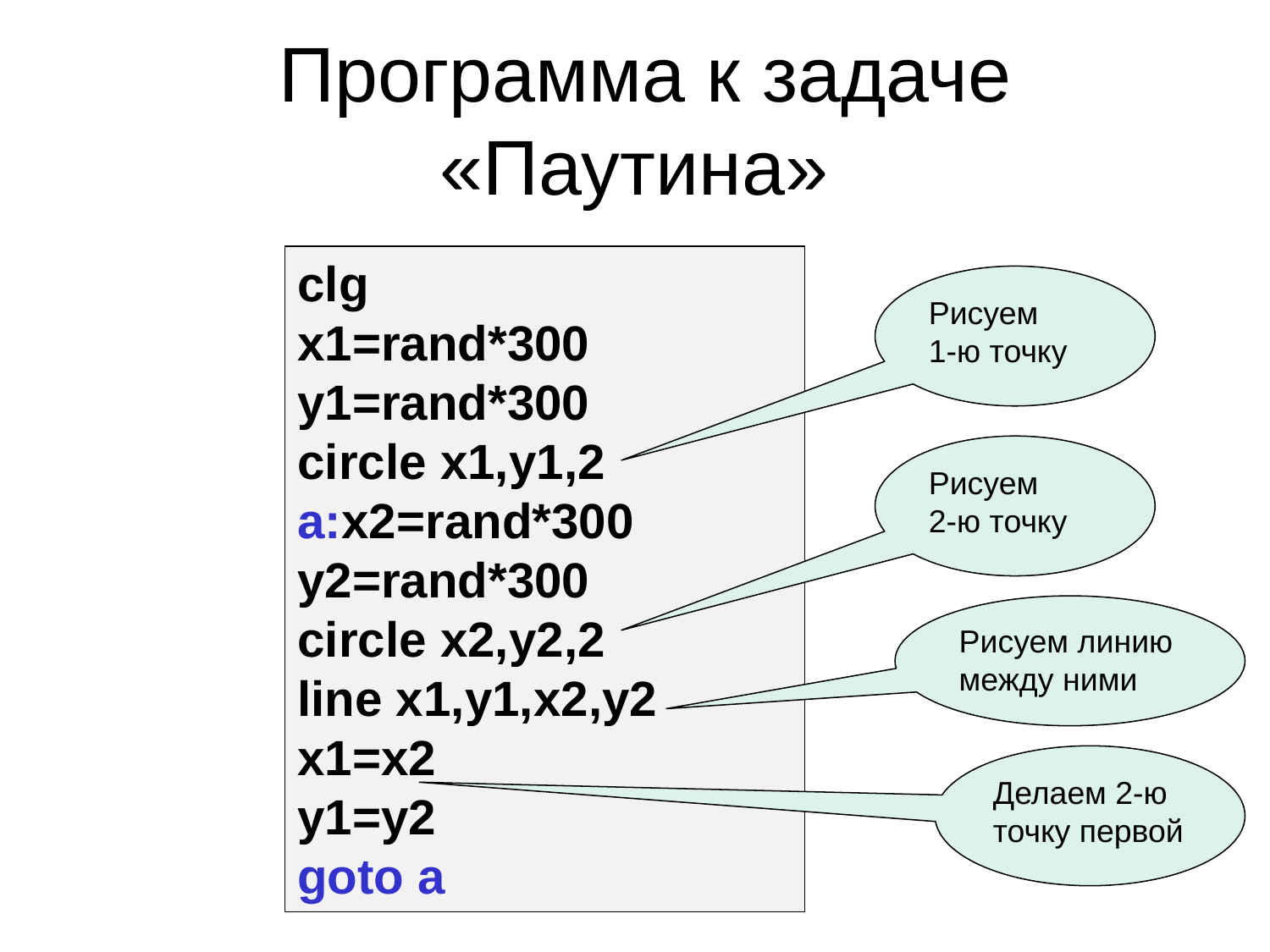

# Программа к задаче «Паутина»
clg
x1=rand*300
y1=rand*300
circle x1,y1,2
a:x2=rand*300
y2=rand*300
circle x2,y2,2
line x1,y1,x2,y2
x1=x2
y1=y2
goto a
Рисуем
1-ю точку
Рисуем
2-ю точку
Рисуем линию между ними
Делаем 2-ю точку первой